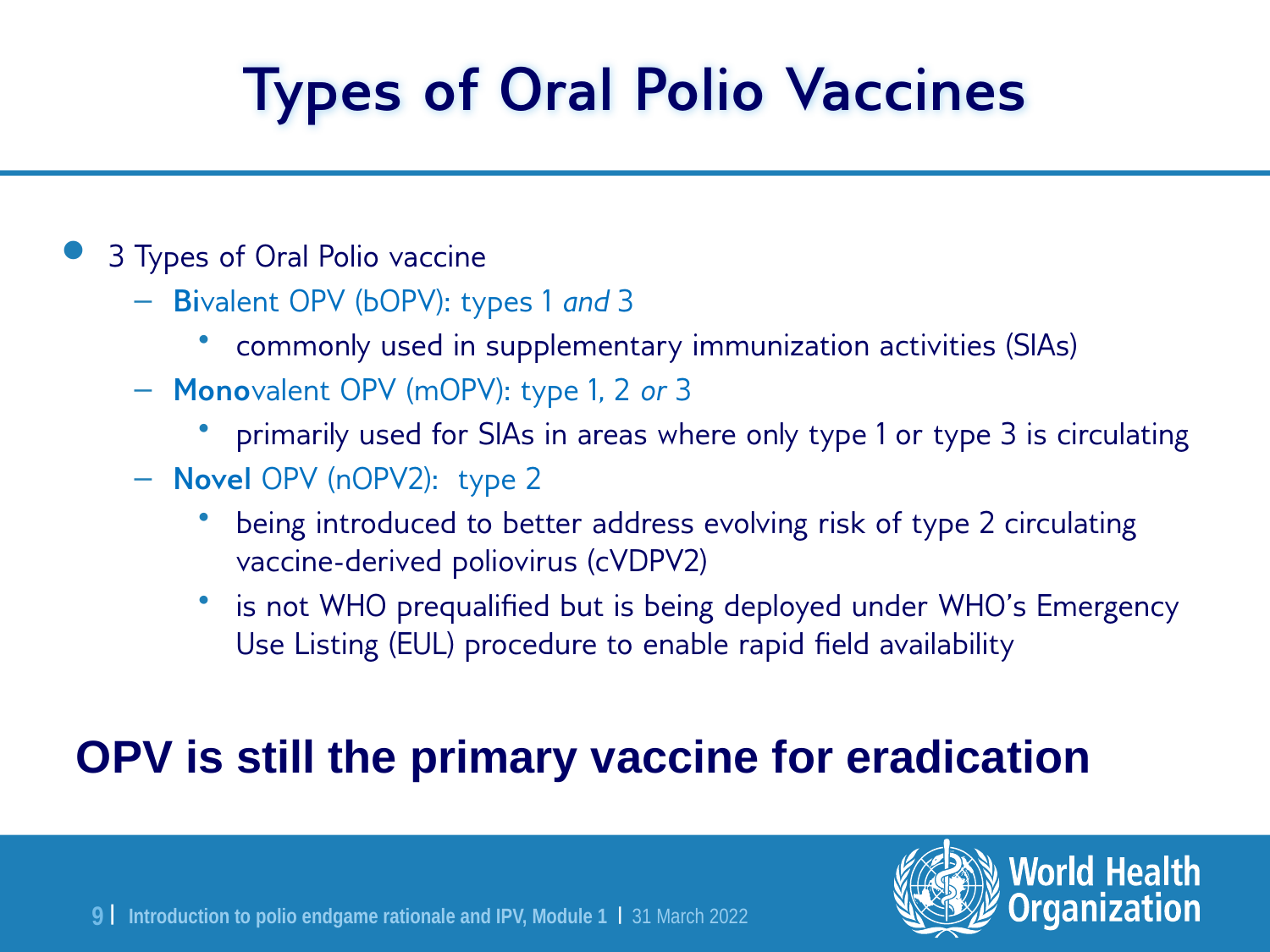

# Types of Oral Polio Vaccines
3 Types of Oral Polio vaccine
Bivalent OPV (bOPV): types 1 and 3
commonly used in supplementary immunization activities (SIAs)
Monovalent OPV (mOPV): type 1, 2 or 3
primarily used for SIAs in areas where only type 1 or type 3 is circulating
Novel OPV (nOPV2):  type 2
being introduced to better address evolving risk of type 2 circulating vaccine-derived poliovirus (cVDPV2)
is not WHO prequalified but is being deployed under WHO’s Emergency Use Listing (EUL) procedure to enable rapid field availability
OPV is still the primary vaccine for eradication